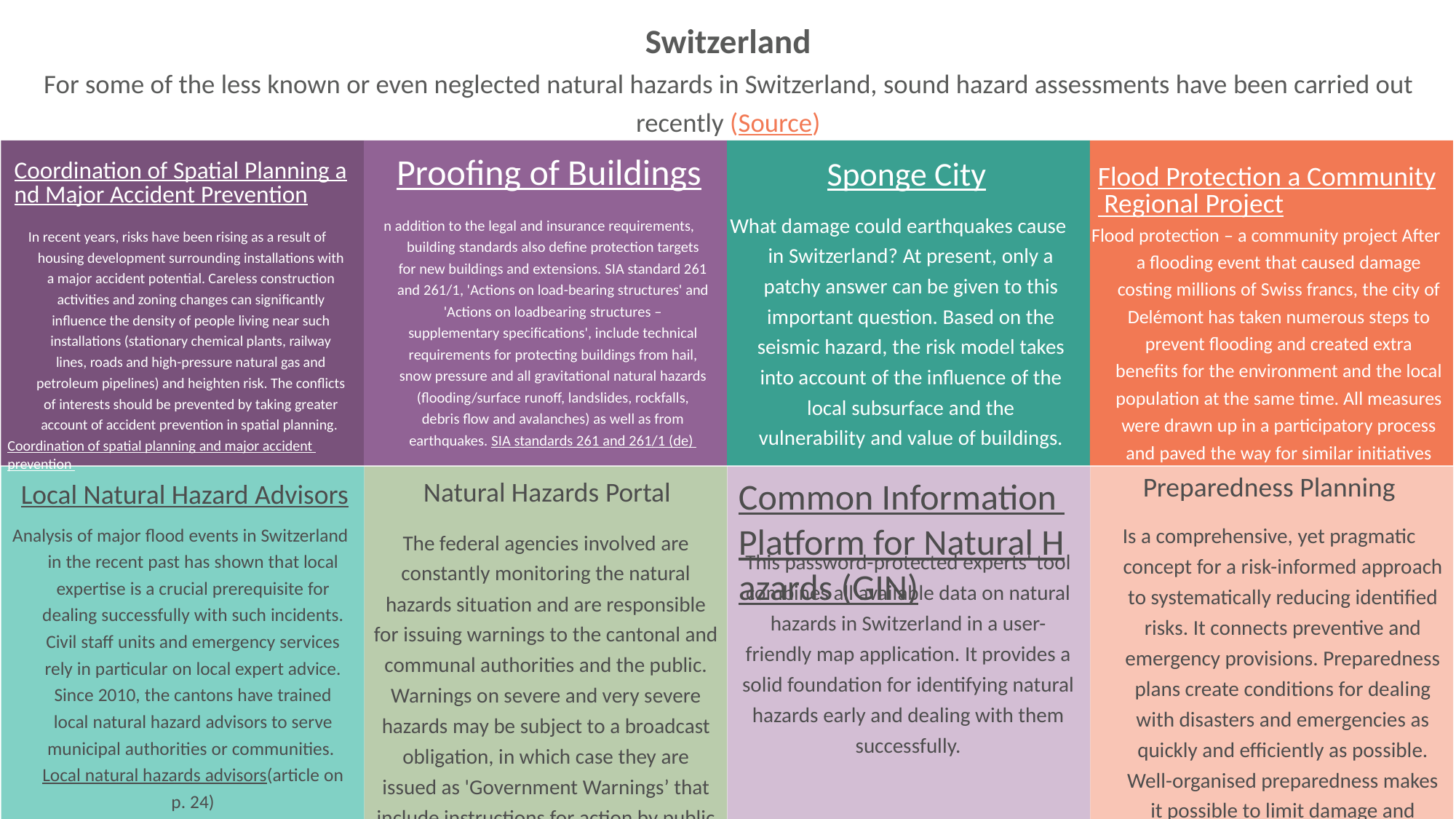

Switzerland
For some of the less known or even neglected natural hazards in Switzerland, sound hazard assessments have been carried out recently (Source)
Coordination of Spatial Planning and Major Accident Prevention
Proofing of Buildings
Flood Protection a Community Regional Project
Sponge City
What damage could earthquakes cause in Switzerland? At present, only a patchy answer can be given to this important question. Based on the seismic hazard, the risk model takes into account of the influence of the local subsurface and the vulnerability and value of buildings.
n addition to the legal and insurance requirements, building standards also define protection targets for new buildings and extensions. SIA standard 261 and 261/1, 'Actions on load-bearing structures' and 'Actions on loadbearing structures – supplementary specifications', include technical requirements for protecting buildings from hail, snow pressure and all gravitational natural hazards (flooding/surface runoff, landslides, rockfalls, debris flow and avalanches) as well as from earthquakes. SIA standards 261 and 261/1 (de)
Flood protection – a community project After a flooding event that caused damage costing millions of Swiss francs, the city of Delémont has taken numerous steps to prevent flooding and created extra benefits for the environment and the local population at the same time. All measures were drawn up in a participatory process and paved the way for similar initiatives
In recent years, risks have been rising as a result of housing development surrounding installations with a major accident potential. Careless construction activities and zoning changes can significantly influence the density of people living near such installations (stationary chemical plants, railway lines, roads and high-pressure natural gas and petroleum pipelines) and heighten risk. The conflicts of interests should be prevented by taking greater account of accident prevention in spatial planning. Coordination of spatial planning and major accident prevention
Common Information Platform for Natural Hazards (GIN)
Preparedness Planning
Natural Hazards Portal
Local Natural Hazard Advisors
Analysis of major flood events in Switzerland in the recent past has shown that local expertise is a crucial prerequisite for dealing successfully with such incidents. Civil staff units and emergency services rely in particular on local expert advice. Since 2010, the cantons have trained local natural hazard advisors to serve municipal authorities or communities. Local natural hazards advisors(article on p. 24)
Is a comprehensive, yet pragmatic concept for a risk-informed approach to systematically reducing identified risks. It connects preventive and emergency provisions. Preparedness plans create conditions for dealing with disasters and emergencies as quickly and efficiently as possible. Well-organised preparedness makes it possible to limit damage and reduce impacts in the event of an incident. Hazard analysis and emergency provisions
The federal agencies involved are constantly monitoring the natural hazards situation and are responsible for issuing warnings to the cantonal and communal authorities and the public. Warnings on severe and very severe hazards may be subject to a broadcast obligation, in which case they are issued as 'Government Warnings’ that include instructions for action by public and private radio and television stations. Current natural hazards situation
This password-protected experts' tool combines all available data on natural hazards in Switzerland in a user-friendly map application. It provides a solid foundation for identifying natural hazards early and dealing with them successfully.